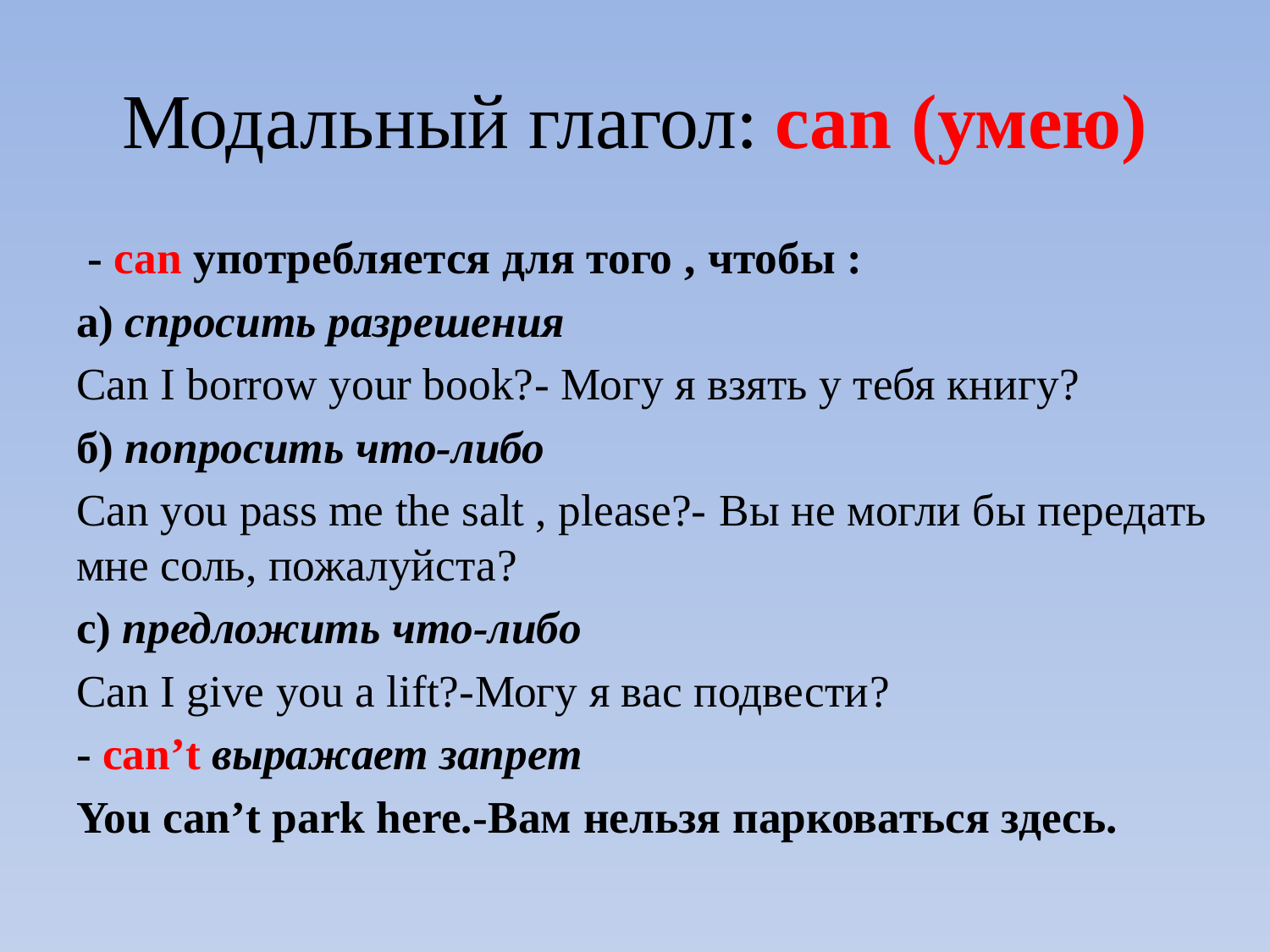

# Модальный глагол: can (умею)
 - can употребляется для того , чтобы :
а) спросить разрешения
Can I borrow your book?- Могу я взять у тебя книгу?
б) попросить что-либо
Сan you pass me the salt , please?- Вы не могли бы передать мне соль, пожалуйста?
c) предложить что-либо
Can I give you a lift?-Могу я вас подвести?
- can’t выражает запрет
You can’t park here.-Вам нельзя парковаться здесь.